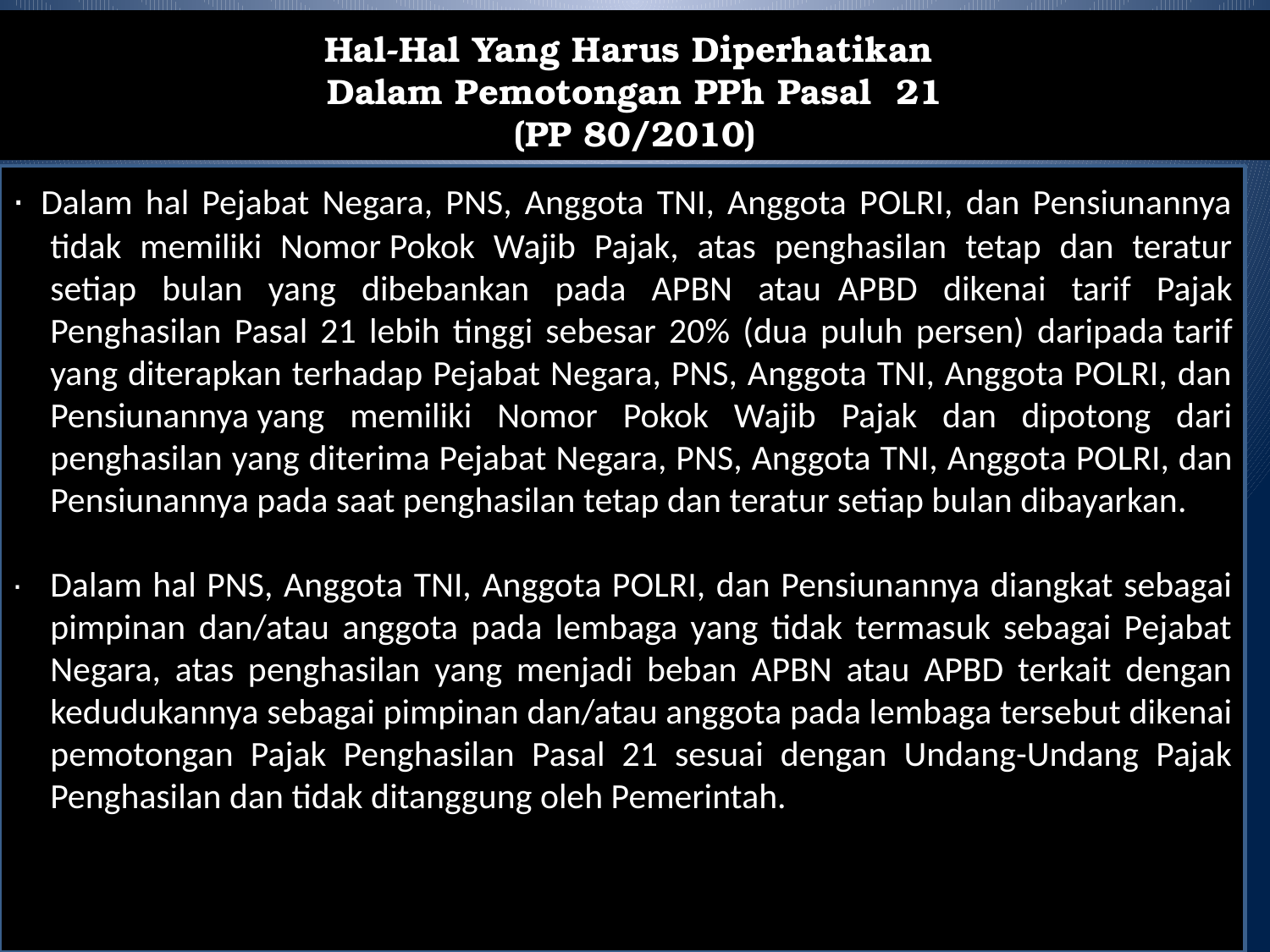

Hal-Hal Yang Harus Diperhatikan
Dalam Pemotongan PPh Pasal  21
(PP 80/2010)
∙ Dalam hal Pejabat Negara, PNS, Anggota TNI, Anggota POLRI, dan Pensiunannya tidak memiliki Nomor Pokok Wajib Pajak, atas penghasilan tetap dan teratur setiap bulan yang dibebankan pada APBN atau  APBD dikenai tarif Pajak Penghasilan Pasal 21 lebih tinggi sebesar 20% (dua puluh persen) daripada tarif yang diterapkan terhadap Pejabat Negara, PNS, Anggota TNI, Anggota POLRI, dan Pensiunannya yang memiliki Nomor Pokok Wajib Pajak dan dipotong dari penghasilan yang diterima Pejabat Negara, PNS, Anggota TNI, Anggota POLRI, dan Pensiunannya pada saat penghasilan tetap dan teratur setiap bulan dibayarkan.

∙	Dalam hal PNS, Anggota TNI, Anggota POLRI, dan Pensiunannya diangkat sebagai pimpinan dan/atau anggota pada lembaga yang tidak termasuk sebagai Pejabat Negara, atas penghasilan yang menjadi beban APBN atau APBD terkait dengan kedudukannya sebagai pimpinan dan/atau anggota pada lembaga tersebut dikenai pemotongan Pajak Penghasilan Pasal 21 sesuai dengan Undang-Undang Pajak Penghasilan dan tidak ditanggung oleh Pemerintah.